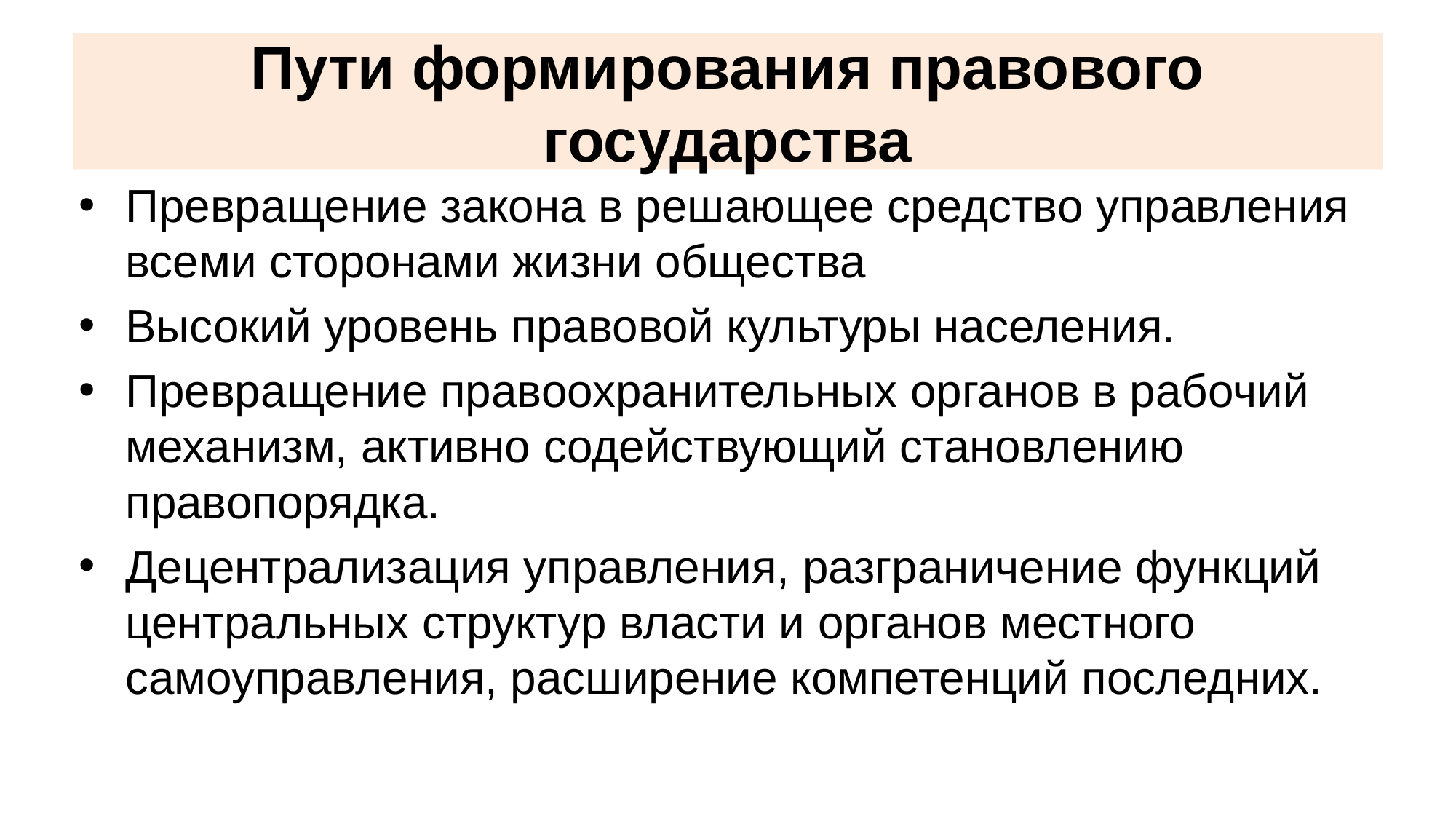

Пути формирования правового государства
Превращение закона в решающее средство управления всеми сторонами жизни общества
Высокий уровень правовой культуры населения.
Превращение правоохранительных органов в рабочий механизм, активно содействующий становлению правопорядка.
Децентрализация управления, разграничение функций центральных структур власти и органов местного самоуправления, расширение компетенций последних.